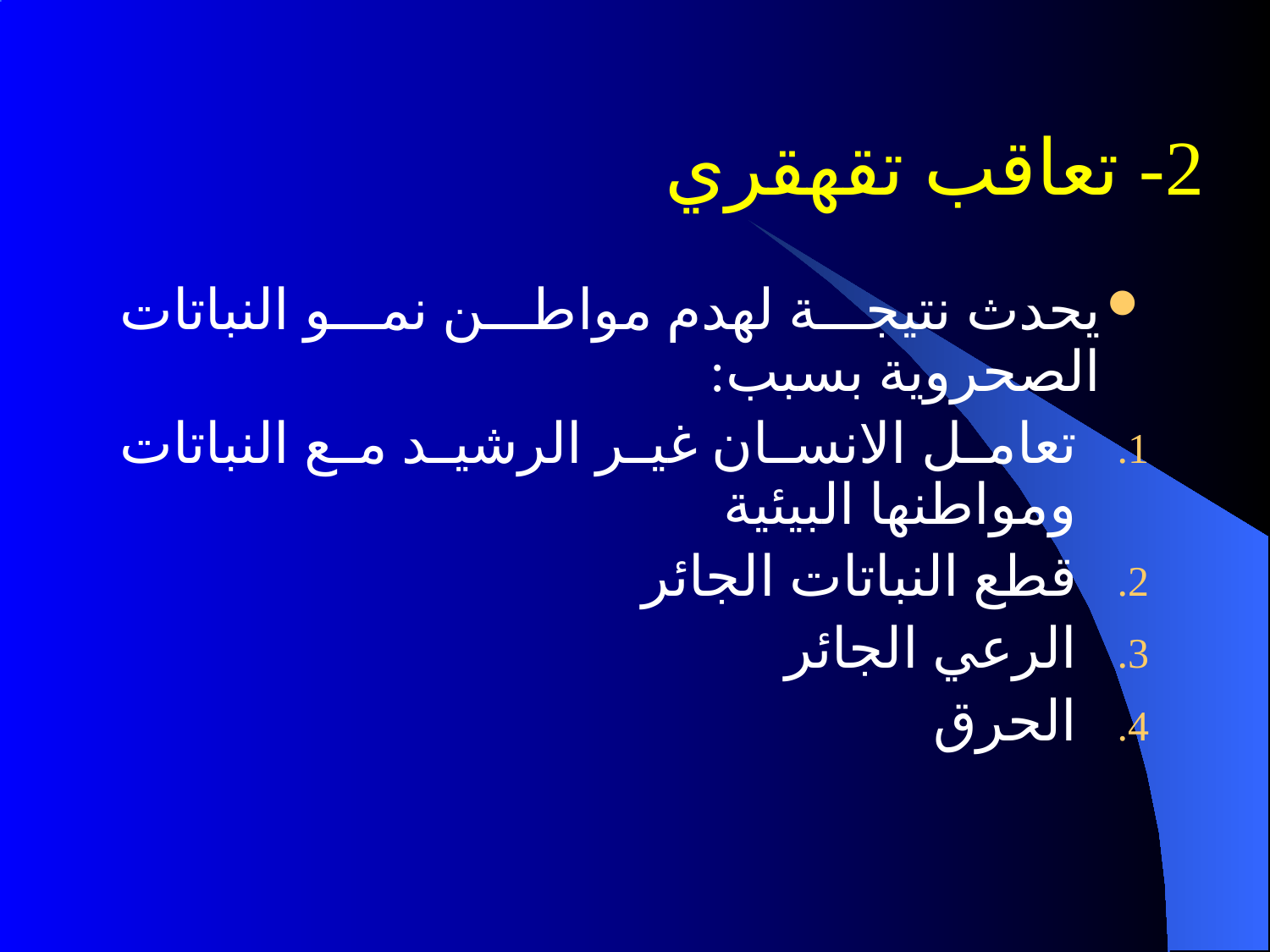

# 2- تعاقب تقهقري
يحدث نتيجة لهدم مواطن نمو النباتات الصحروية بسبب:
تعامل الانسان غير الرشيد مع النباتات ومواطنها البيئية
قطع النباتات الجائر
الرعي الجائر
الحرق